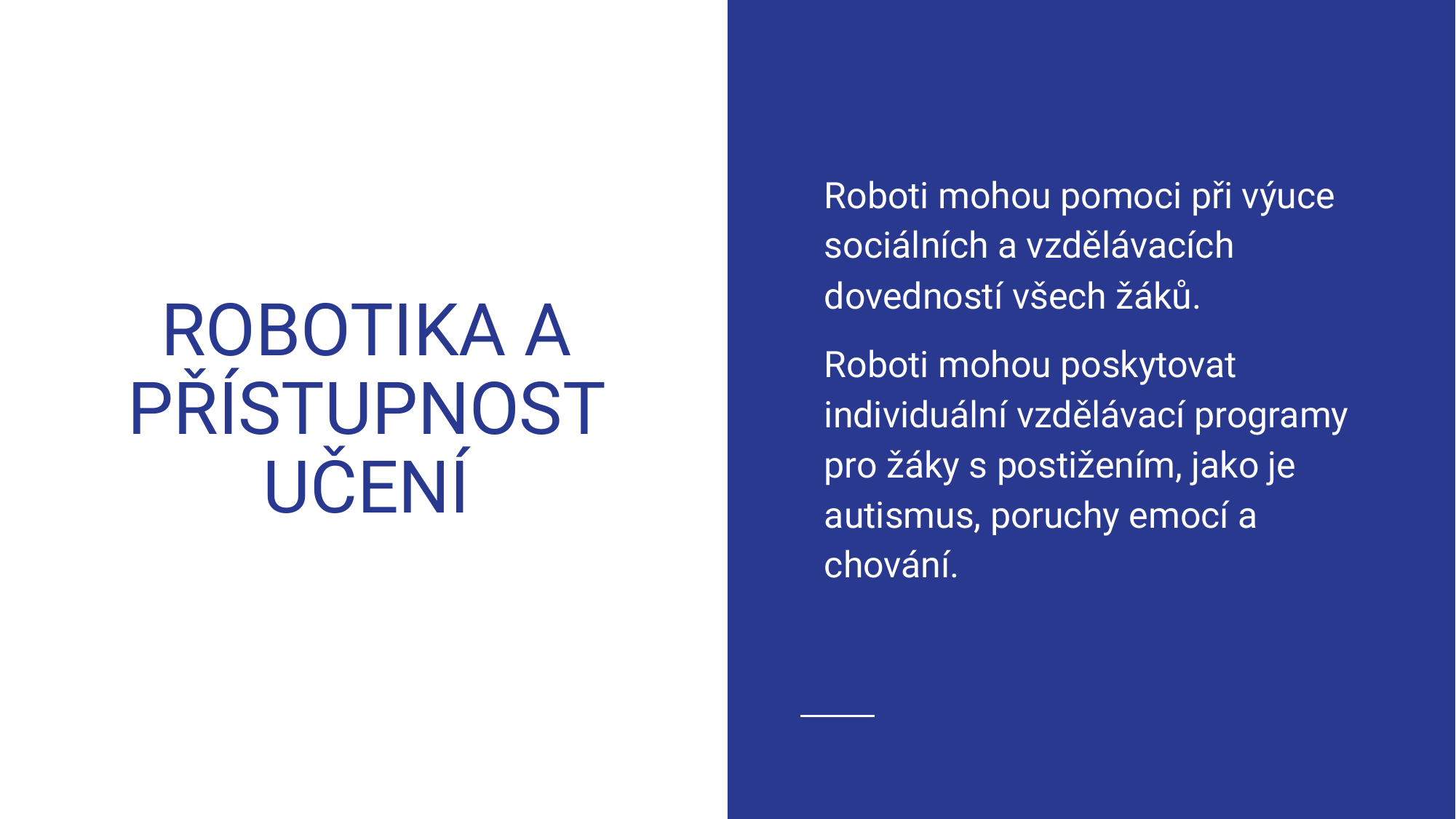

Roboti mohou pomoci při výuce sociálních a vzdělávacích dovedností všech žáků.
Roboti mohou poskytovat individuální vzdělávací programy pro žáky s postižením, jako je autismus, poruchy emocí a chování.

# ROBOTIKA A PŘÍSTUPNOST UČENÍ